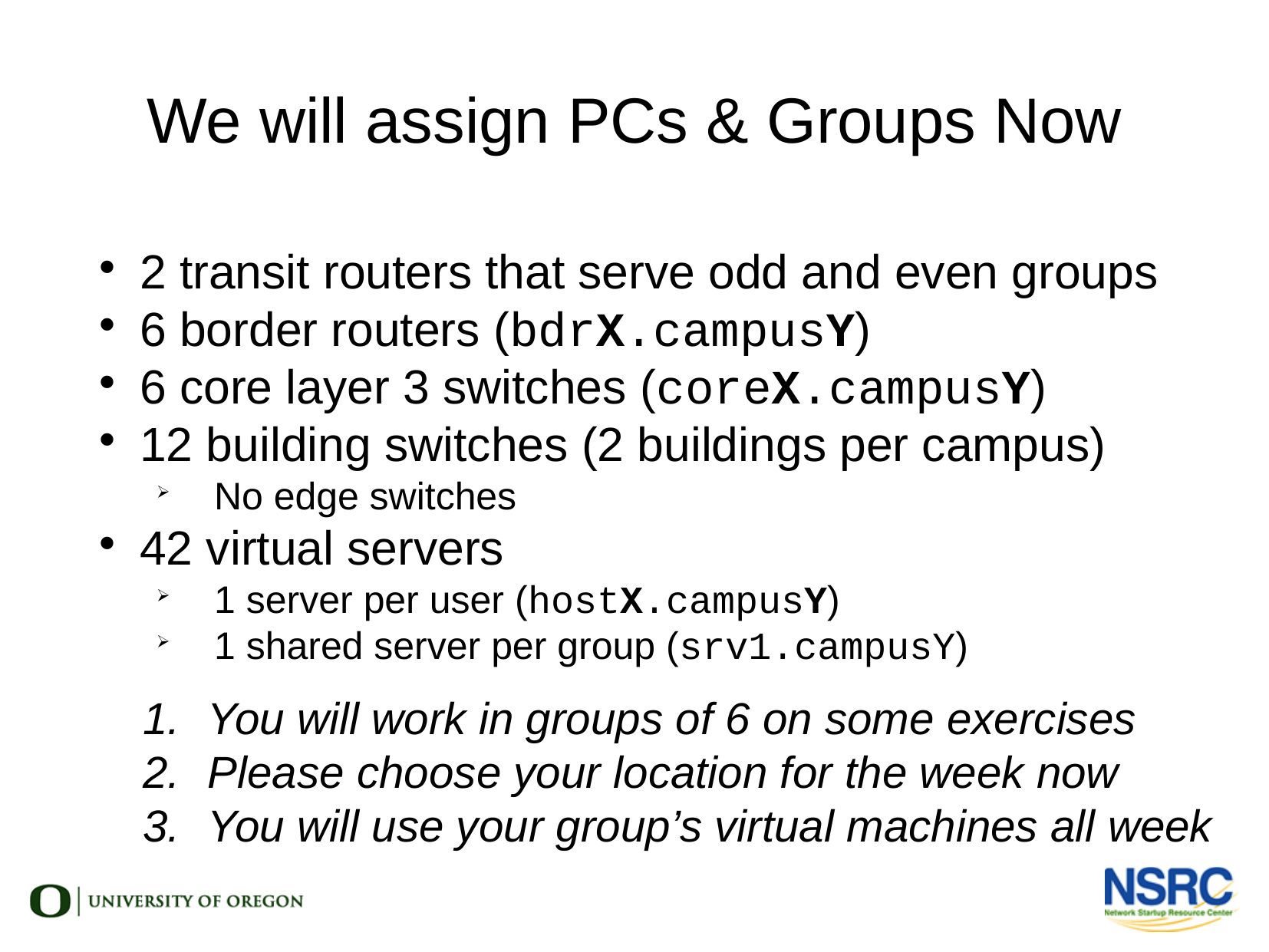

We will assign PCs & Groups Now
2 transit routers that serve odd and even groups
6 border routers (bdrX.campusY)
6 core layer 3 switches (coreX.campusY)
12 building switches (2 buildings per campus)
No edge switches
42 virtual servers
1 server per user (hostX.campusY)
1 shared server per group (srv1.campusY)

You will work in groups of 6 on some exercises
Please choose your location for the week now
You will use your group’s virtual machines all week